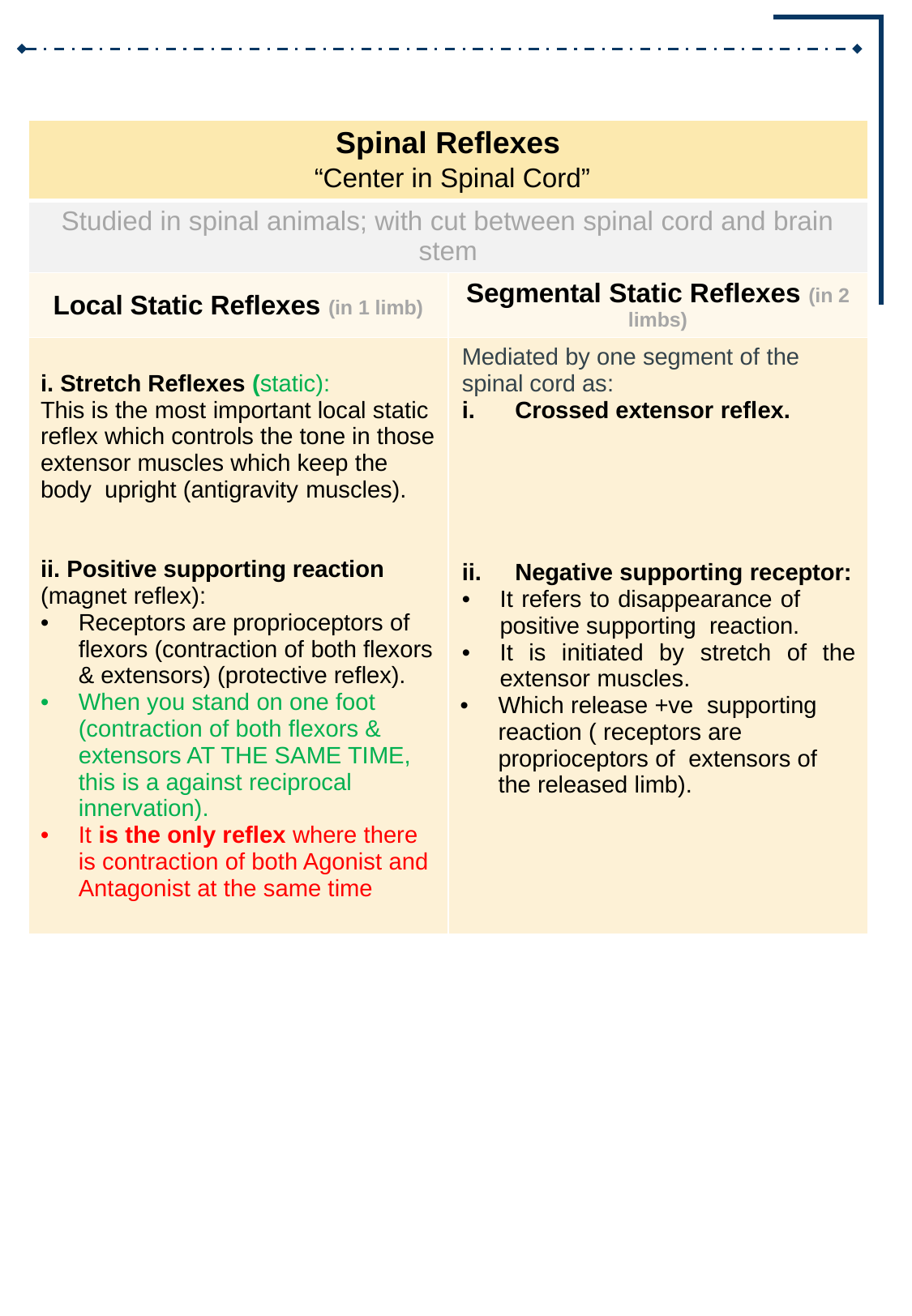

| Spinal Reflexes “Center in Spinal Cord” |  |
| --- | --- |
| Studied in spinal animals; with cut between spinal cord and brain stem |  |
| Local Static Reflexes (in 1 limb) | Segmental Static Reflexes (in 2 limbs) |
| i. Stretch Reflexes (static): This is the most important local static reflex which controls the tone in those extensor muscles which keep the body upright (antigravity muscles). ii. Positive supporting reaction (magnet reflex): Receptors are proprioceptors of flexors (contraction of both flexors & extensors) (protective reflex). When you stand on one foot (contraction of both flexors & extensors AT THE SAME TIME, this is a against reciprocal innervation). It is the only reflex where there is contraction of both Agonist and Antagonist at the same time | Mediated by one segment of the spinal cord as: Crossed extensor reflex. Negative supporting receptor: It refers to disappearance of positive supporting reaction. It is initiated by stretch of the extensor muscles. Which release +ve supporting reaction ( receptors are proprioceptors of extensors of the released limb). |